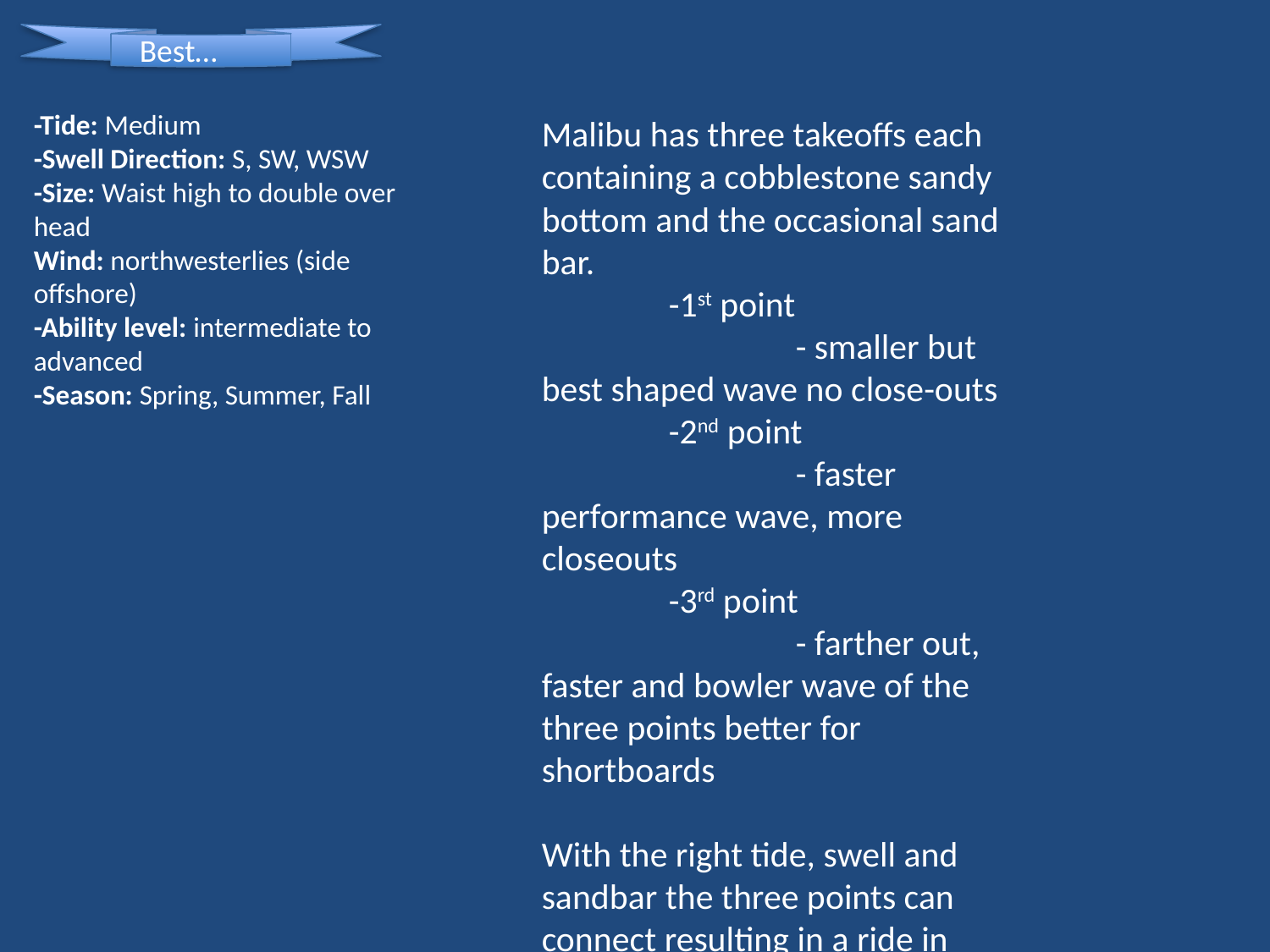

Best…

-Tide: Medium
-Swell Direction: S, SW, WSW
-Size: Waist high to double over head
Wind: northwesterlies (side offshore)
-Ability level: intermediate to advanced
-Season: Spring, Summer, Fall

Malibu has three takeoffs each containing a cobblestone sandy bottom and the occasional sand bar.
	-1st point
		- smaller but best shaped wave no close-outs
	-2nd point
		- faster performance wave, more closeouts
	-3rd point
		- farther out, faster and bowler wave of the three points better for shortboards

With the right tide, swell and sandbar the three points can connect resulting in a ride in over a quarter mile long.